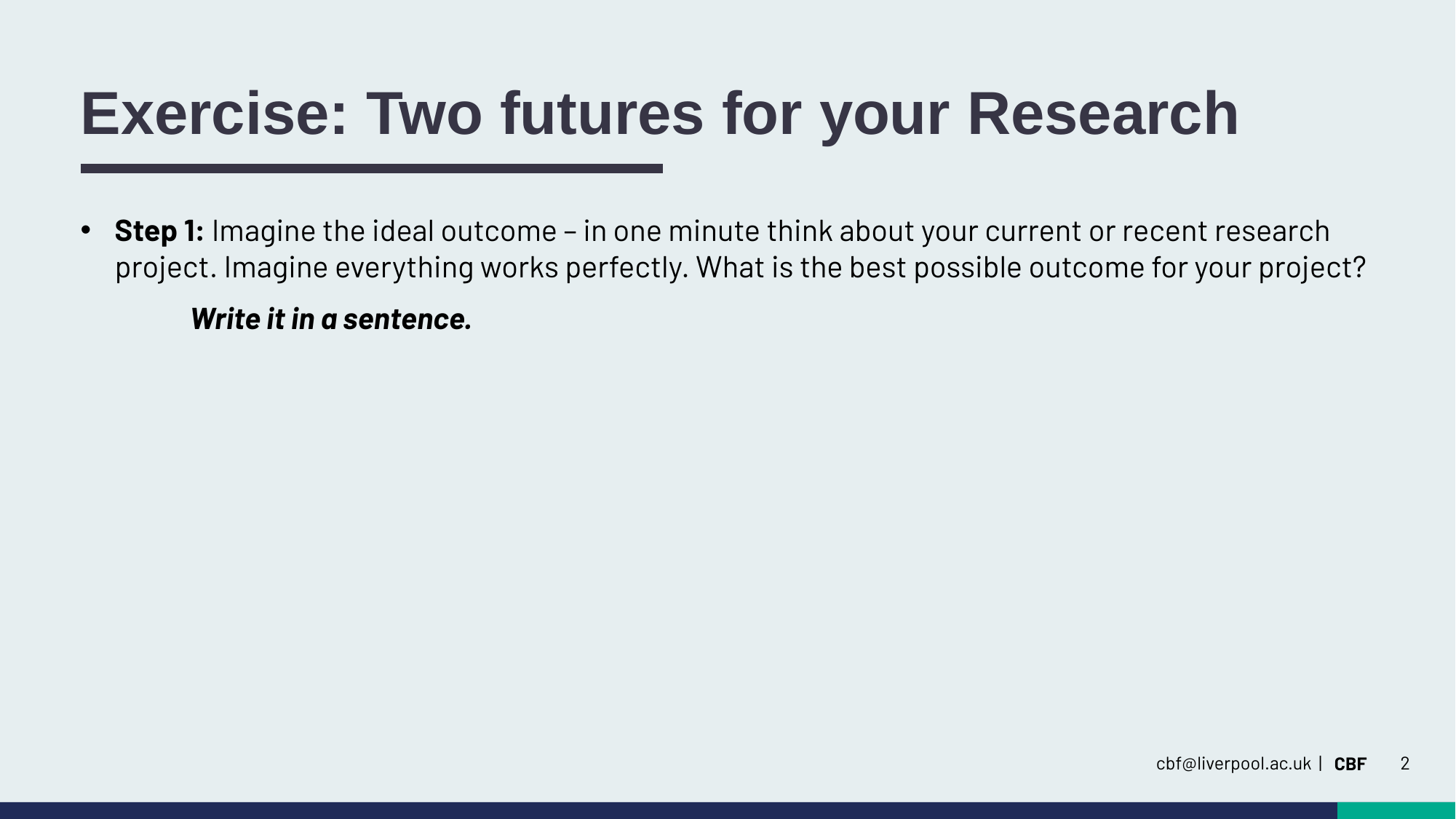

# Exercise: Two futures for your Research
Step 1: Imagine the ideal outcome – in one minute think about your current or recent research project. Imagine everything works perfectly. What is the best possible outcome for your project?
	Write it in a sentence.
2
CBF